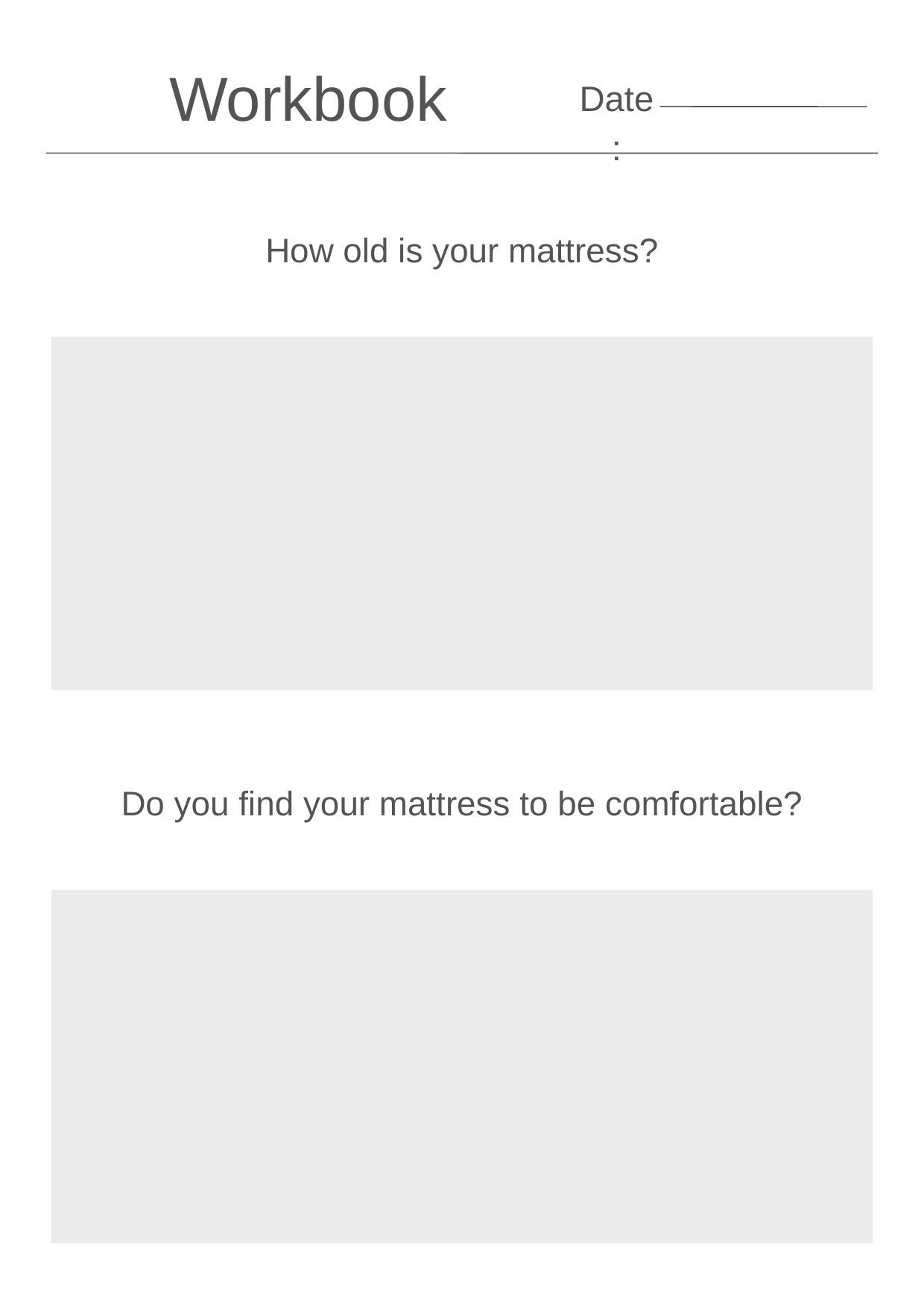

Workbook
Date:

How old is your mattress?

Do you find your mattress to be comfortable?